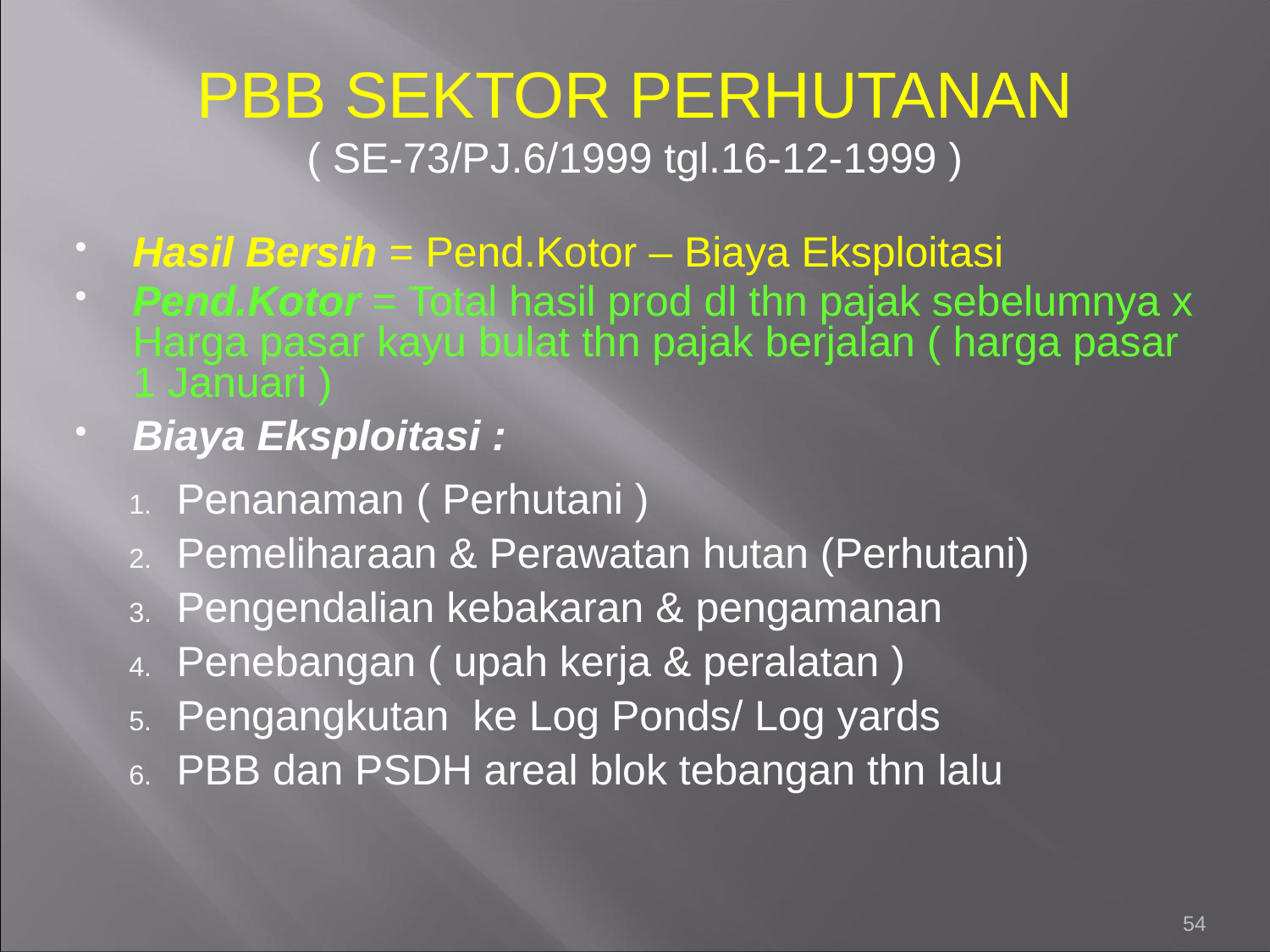

# PBB SEKTOR PERHUTANAN ( SE-73/PJ.6/1999 tgl.16-12-1999 )
Hasil Bersih = Pend.Kotor – Biaya Eksploitasi
Pend.Kotor = Total hasil prod dl thn pajak sebelumnya x Harga pasar kayu bulat thn pajak berjalan ( harga pasar 1 Januari )
Biaya Eksploitasi :

Penanaman ( Perhutani )
Pemeliharaan & Perawatan hutan (Perhutani)
Pengendalian kebakaran & pengamanan
Penebangan ( upah kerja & peralatan )
Pengangkutan  ke Log Ponds/ Log yards
PBB dan PSDH areal blok tebangan thn lalu
54